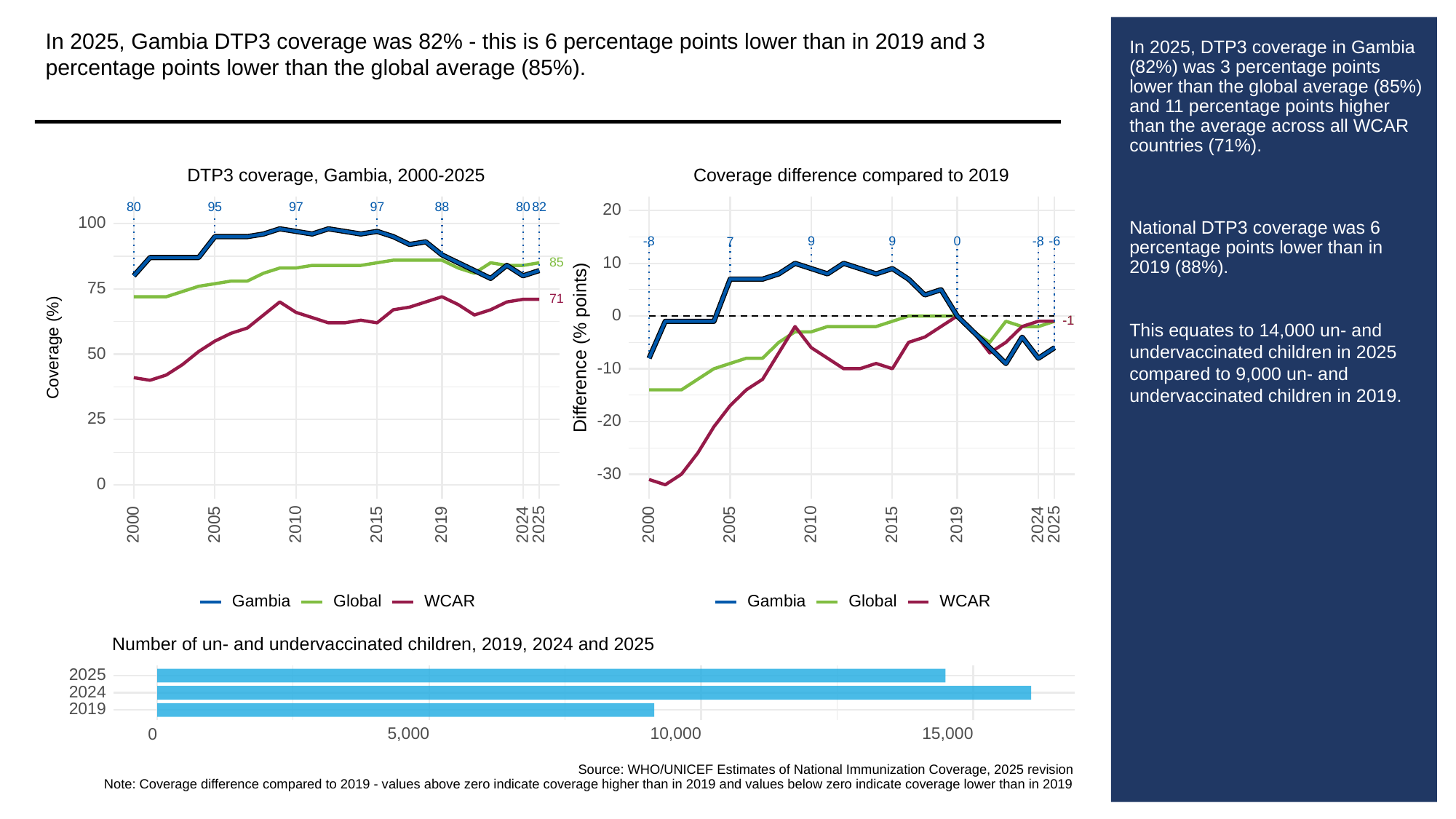

In 2025, Gambia DTP3 coverage was 82% - this is 6 percentage points lower than in 2019 and 3 percentage points lower than the global average (85%).
# In 2025, DTP3 coverage in Gambia (82%) was 3 percentage points lower than the global average (85%) and 11 percentage points higher than the average across all WCAR countries (71%).

National DTP3 coverage was 6 percentage points lower than in 2019 (88%).

This equates to 14,000 un- and undervaccinated children in 2025 compared to 9,000 un- and undervaccinated children in 2019.

DTP3 coverage, Gambia, 2000-2025
Coverage difference compared to 2019

80
95
97
97
88
80
82
20

100

-8
9
9
0
-8
-6
7

10
85

75

71

0

-1
-1

Difference (% points)
Coverage (%)

50

-10

25
-20

-30

0

2000
2005
2010
2015
2019
2024
2025
2000
2005
2010
2015
2019
2024
2025
Gambia
Global
WCAR
Gambia
Global
WCAR

Number of un- and undervaccinated children, 2019, 2024 and 2025

2025

2024

2019

5,000
10,000
15,000
0
Source: WHO/UNICEF Estimates of National Immunization Coverage, 2025 revision
Note: Coverage difference compared to 2019 - values above zero indicate coverage higher than in 2019 and values below zero indicate coverage lower than in 2019